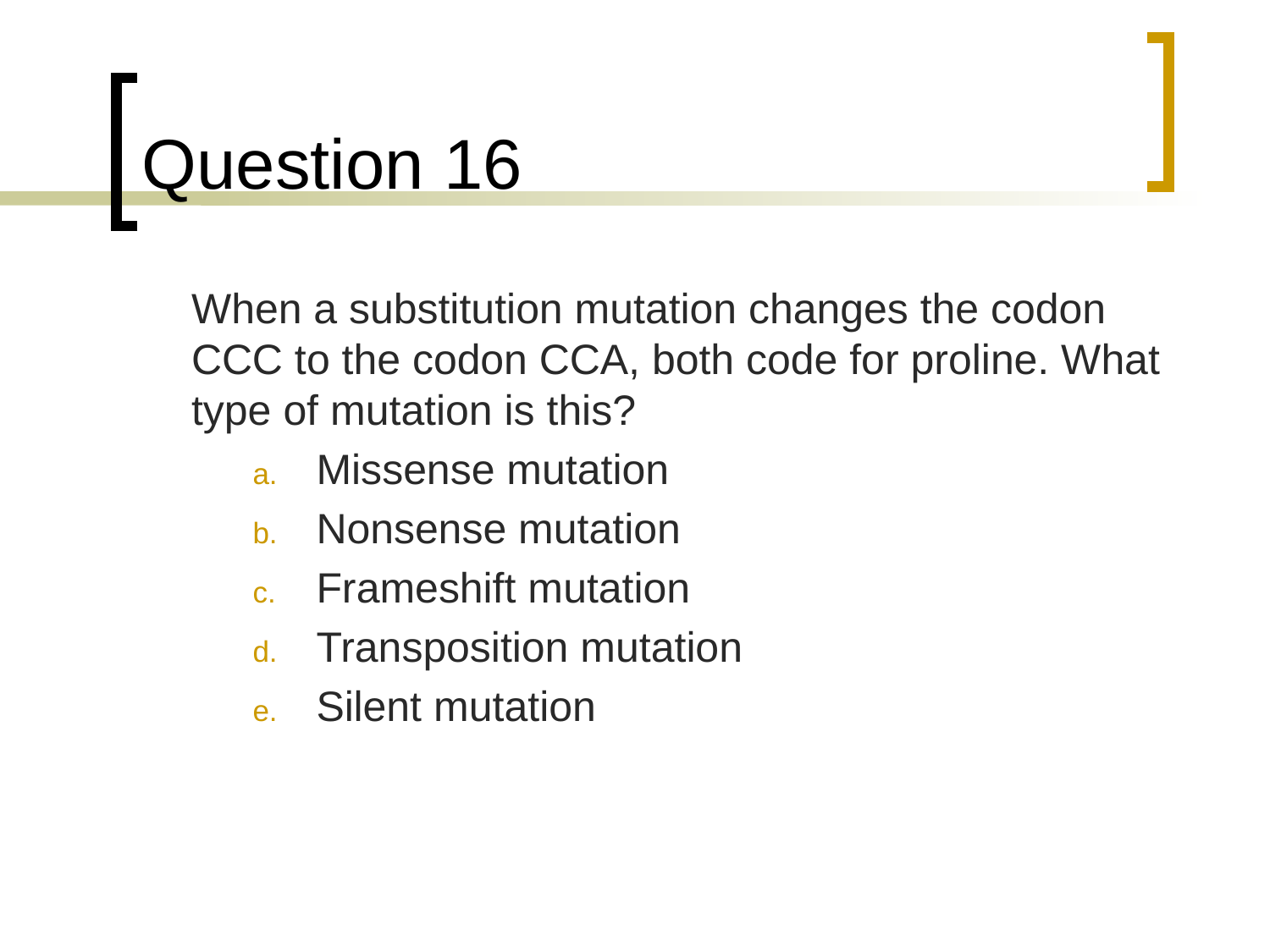

# Question 16
	When a substitution mutation changes the codon CCC to the codon CCA, both code for proline. What type of mutation is this?
Missense mutation
Nonsense mutation
Frameshift mutation
Transposition mutation
Silent mutation